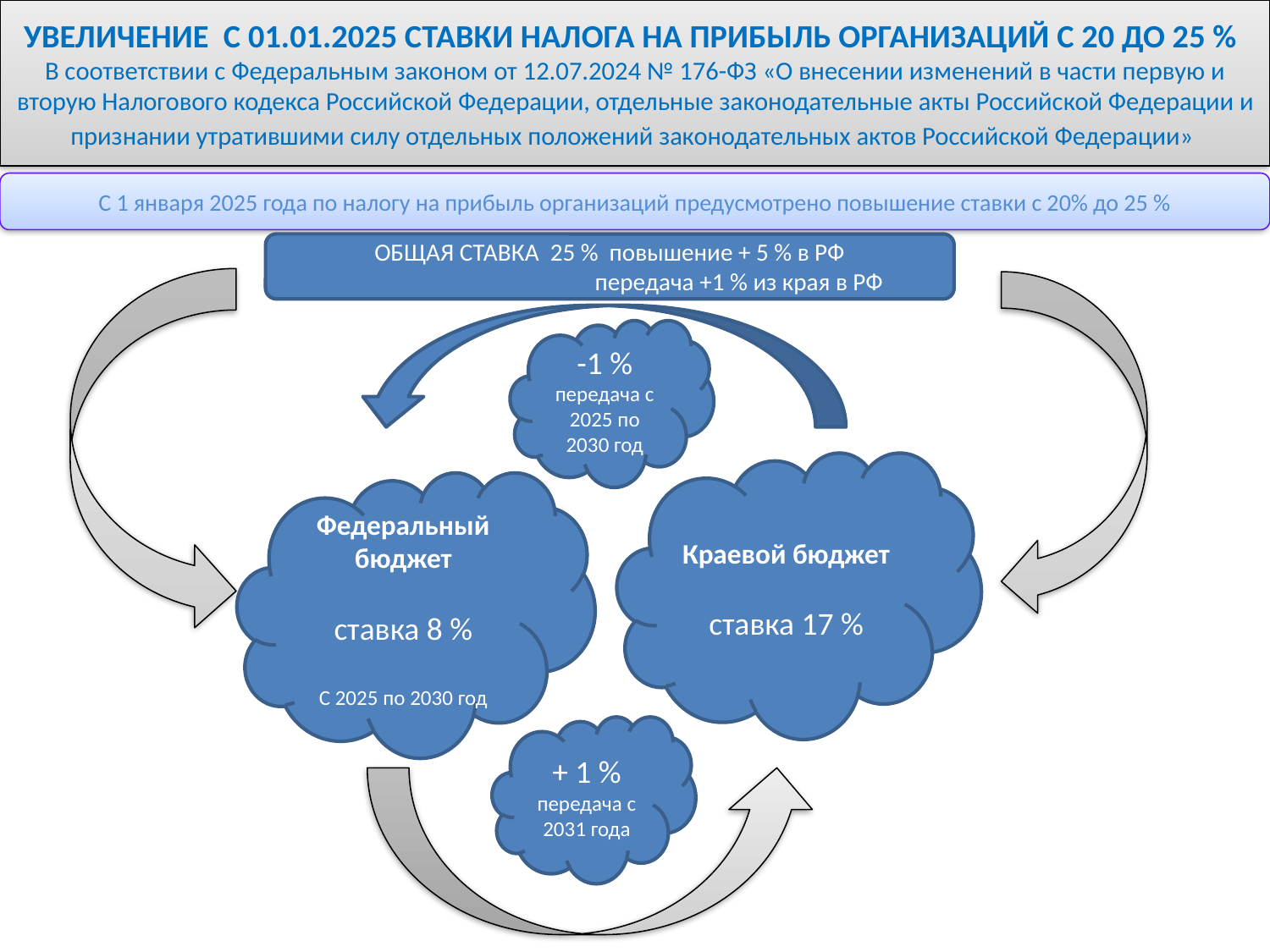

# УВЕЛИЧЕНИЕ  С 01.01.2025 СТАВКИ НАЛОГА НА ПРИБЫЛЬ ОРГАНИЗАЦИЙ С 20 ДО 25 % В соответствии с Федеральным законом от 12.07.2024 № 176-ФЗ «О внесении изменений в части первую и вторую Налогового кодекса Российской Федерации, отдельные законодательные акты Российской Федерации и признании утратившими силу отдельных положений законодательных актов Российской Федерации»
С 1 января 2025 года по налогу на прибыль организаций предусмотрено повышение ставки с 20% до 25 %
ОБЩАЯ СТАВКА  25 %  повышение + 5 % в РФ
                                                передача +1 % из края в РФ

-1 %
передача с 2025 по 2030 год
Краевой бюджет

ставка 17 %
Федеральный бюджет

ставка 8 %

С 2025 по 2030 год
+ 1 %
передача с 2031 года